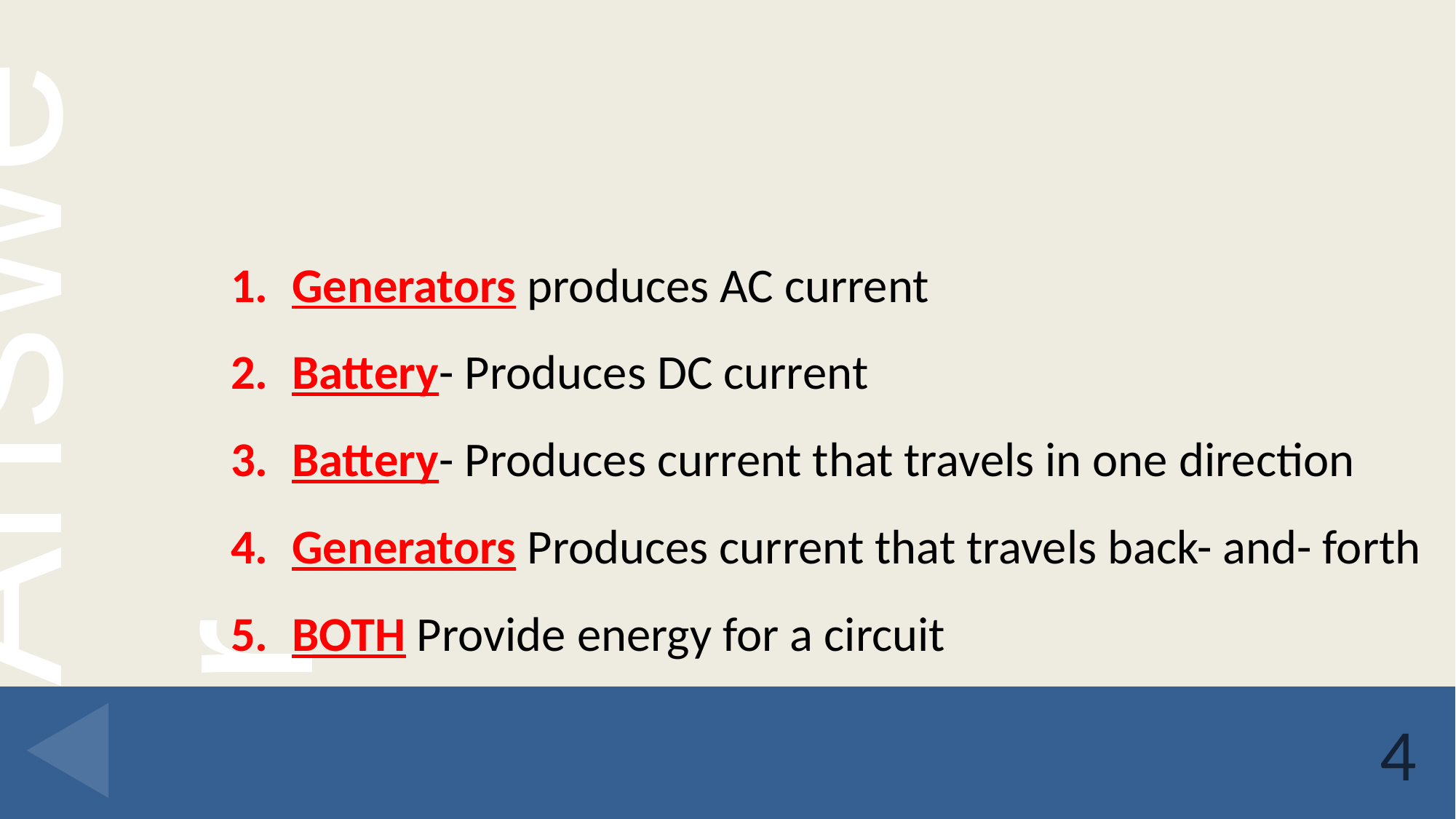

#
Generators produces AC current
Battery- Produces DC current
Battery- Produces current that travels in one direction
Generators Produces current that travels back- and- forth
BOTH Provide energy for a circuit
4